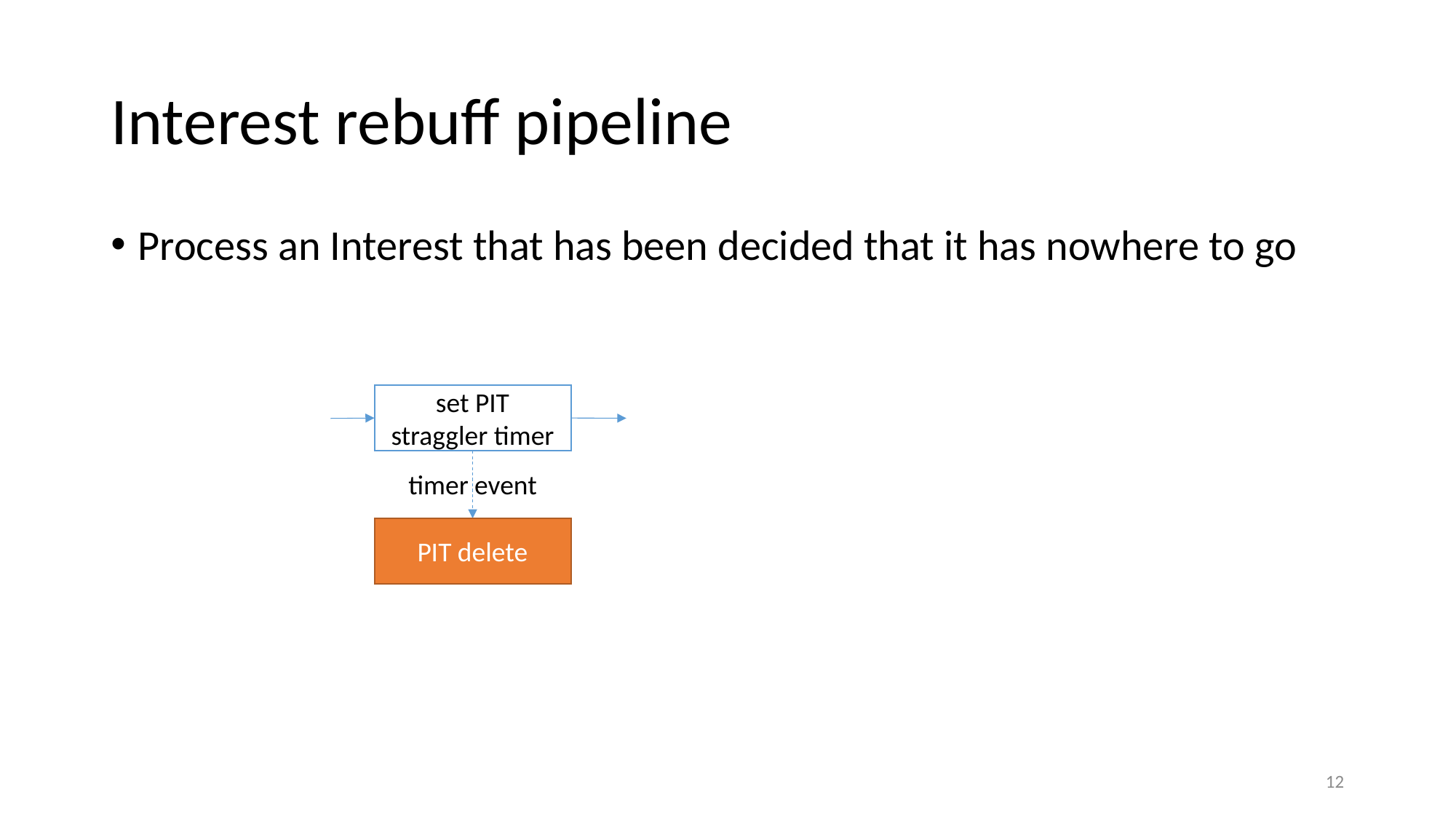

# Interest rebuff pipeline
Process an Interest that has been decided that it has nowhere to go
set PIT straggler timer
timer event
PIT delete
12